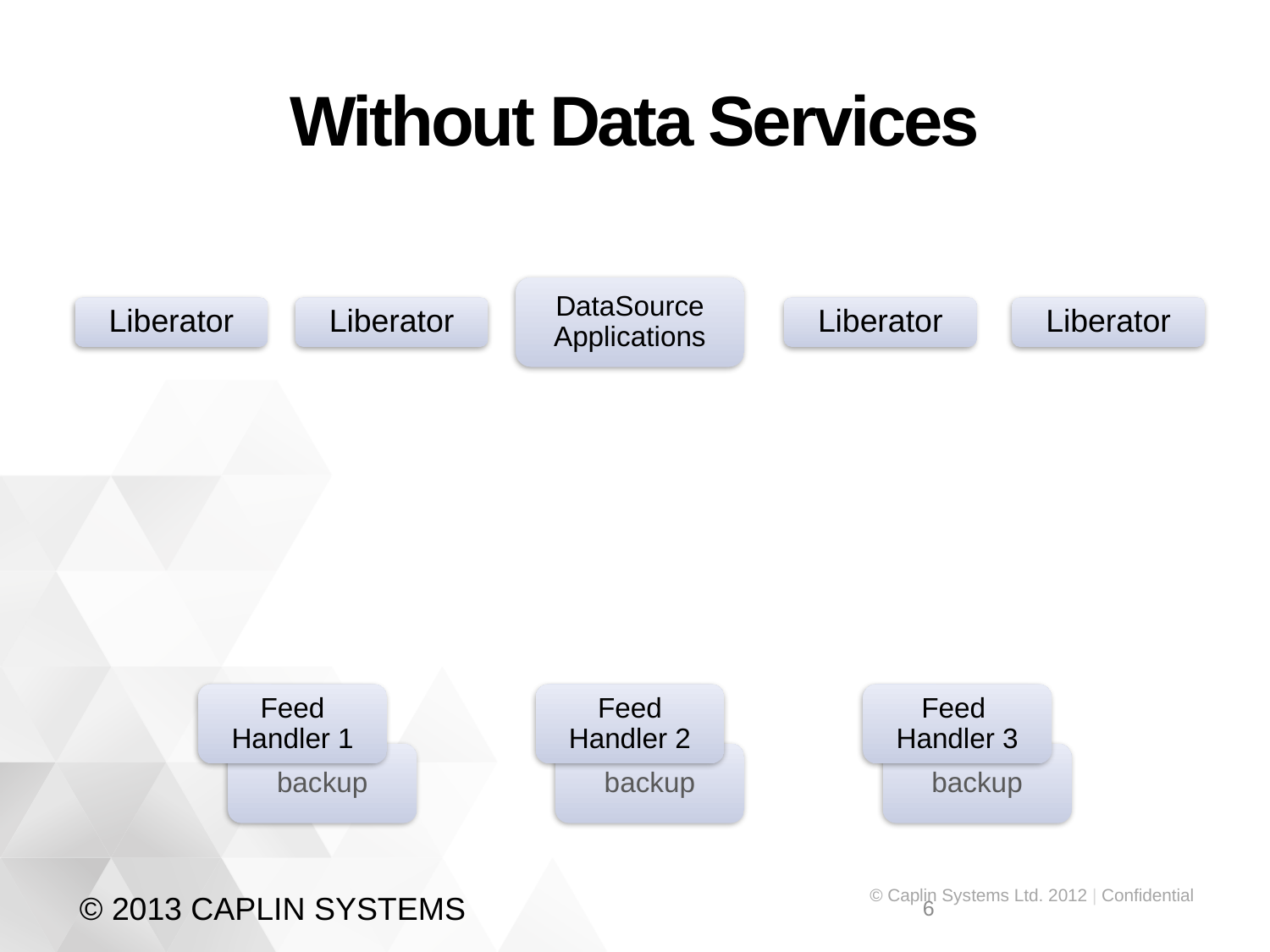

# Without Data Services
DataSource Applications
Liberator
Liberator
Liberator
Liberator
Feed
Handler 1
Feed
Handler 2
Feed
Handler 3
backup
backup
backup
© 2013 CAPLIN SYSTEMS
6